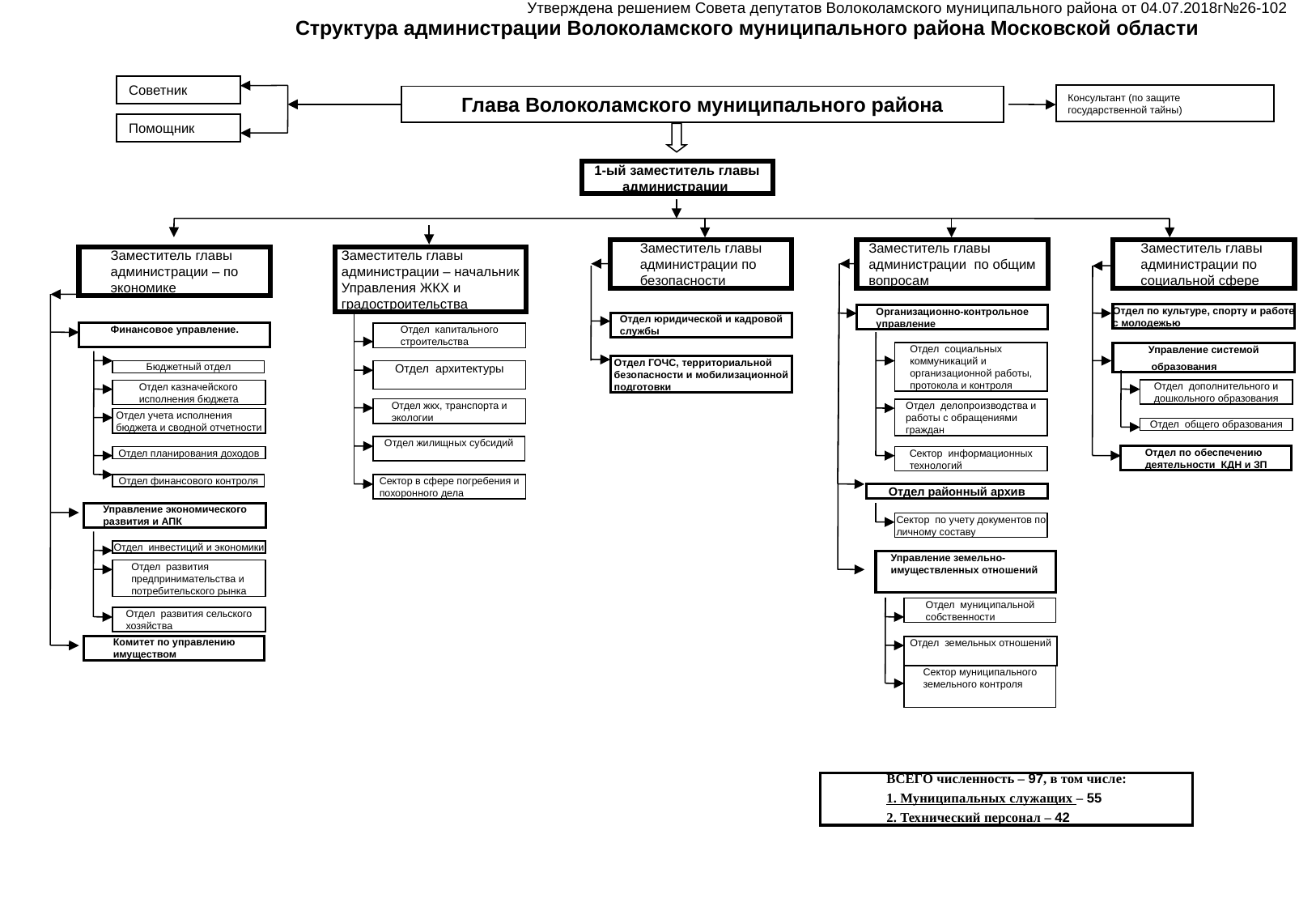

Утверждена решением Совета депутатов Волоколамского муниципального района от 04.07.2018г№26-102
                    Структура администрации Волоколамского муниципального района Московской области
Советник
Глава Волоколамского муниципального района
Консультант (по защите государственной тайны)
Помощник

1-ый заместитель главы администрации
Заместитель главы администрации по безопасности
Заместитель главы  администрации  по общим вопросам
Заместитель главы  администрации по социальной сфере
Заместитель главы администрации – по экономике
Заместитель главы администрации – начальник Управления ЖКХ и градостроительства
Организационно-контрольное управление
Отдел по культуре, спорту и работе с молодежью
Отдел юридической и кадровой службы
Финансовое управление.
Отдел  капитального строительства
Отдел  социальных коммуникаций и организационной работы, протокола и контроля
Управление системой
 образования
Отдел ГОЧС, территориальной безопасности и мобилизационной подготовки
Бюджетный отдел
Отдел  архитектуры
Отдел казначейского исполнения бюджета
Отдел  дополнительного и дошкольного образования
Отдел жкх, транспорта и экологии
Отдел  делопроизводства и работы с обращениями граждан
Отдел учета исполнения бюджета и сводной отчетности
Отдел  общего образования
Отдел жилищных субсидий
Отдел планирования доходов
Сектор  информационных технологий
Отдел по обеспечению деятельности  КДН и ЗП
Отдел финансового контроля
Сектор в сфере погребения и похоронного дела
Отдел районный архив
Управление экономического развития и АПК
Сектор  по учету документов по личному составу
Отдел  инвестиций и экономики
Управление земельно-имуществленных отношений

Отдел  развития предпринимательства и потребительского рынка
Отдел  муниципальной собственности
Отдел  развития сельского хозяйства
Комитет по управлению имуществом
Отдел  земельных отношений

Сектор муниципального земельного контроля

ВСЕГО численность – 97, в том числе:
1. Муниципальных служащих – 55
2. Технический персонал – 42